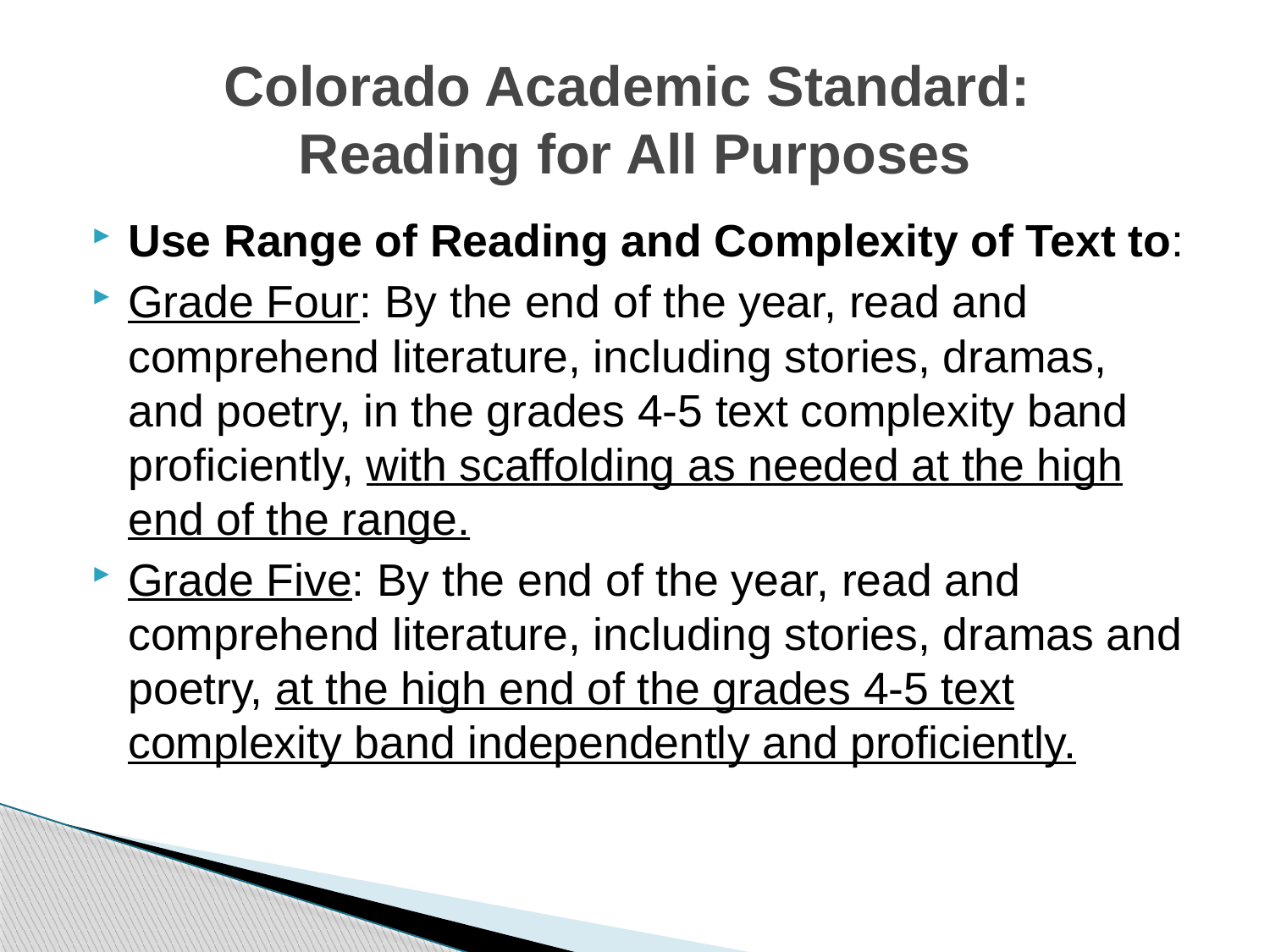

# Colorado Academic Standard: Reading for All Purposes
Use Range of Reading and Complexity of Text to:
Grade Four: By the end of the year, read and comprehend literature, including stories, dramas, and poetry, in the grades 4-5 text complexity band proficiently, with scaffolding as needed at the high end of the range.
Grade Five: By the end of the year, read and comprehend literature, including stories, dramas and poetry, at the high end of the grades 4-5 text complexity band independently and proficiently.